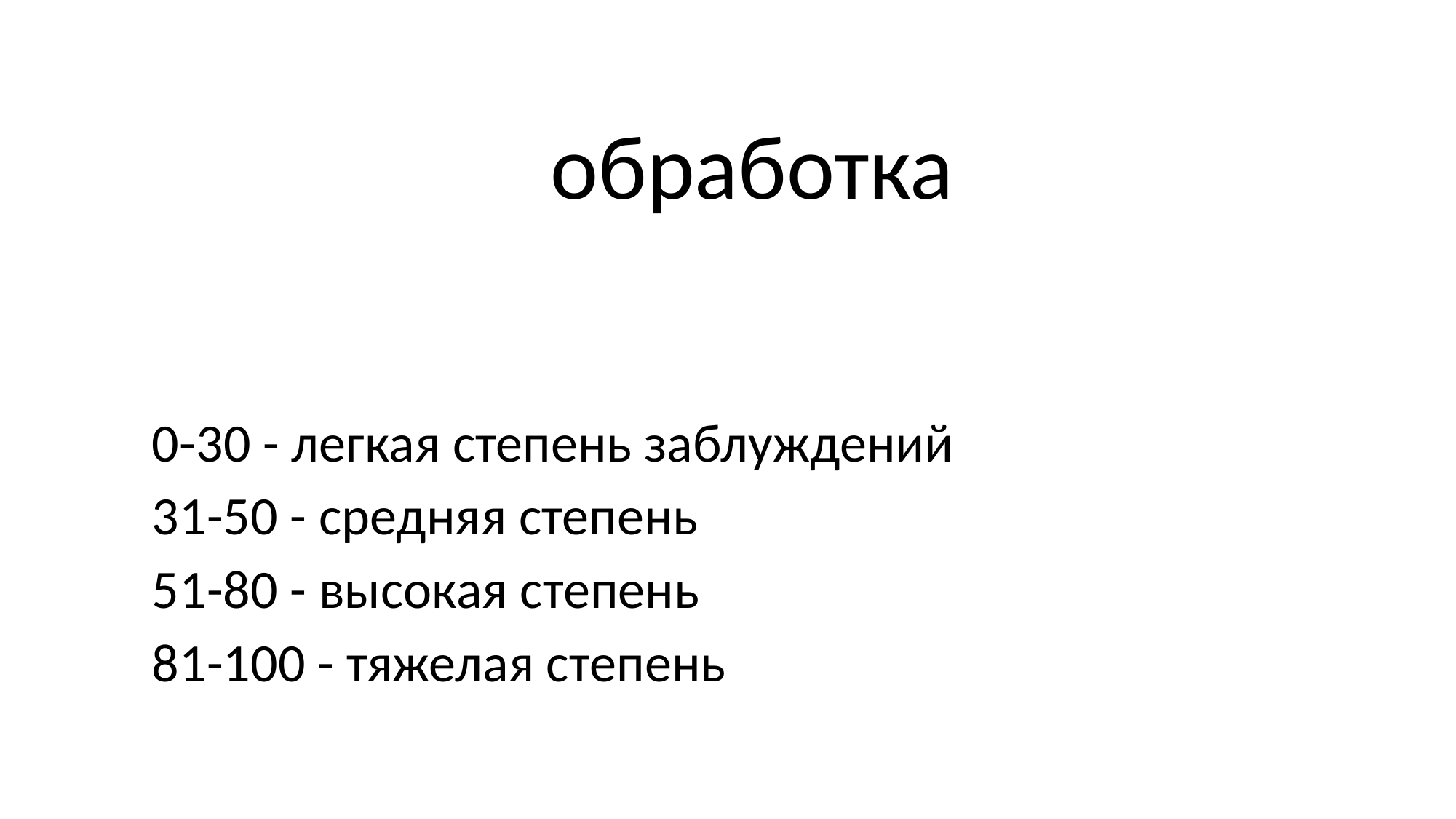

# обработка
0-30 - легкая степень заблуждений
31-50 - средняя степень
51-80 - высокая степень
81-100 - тяжелая степень